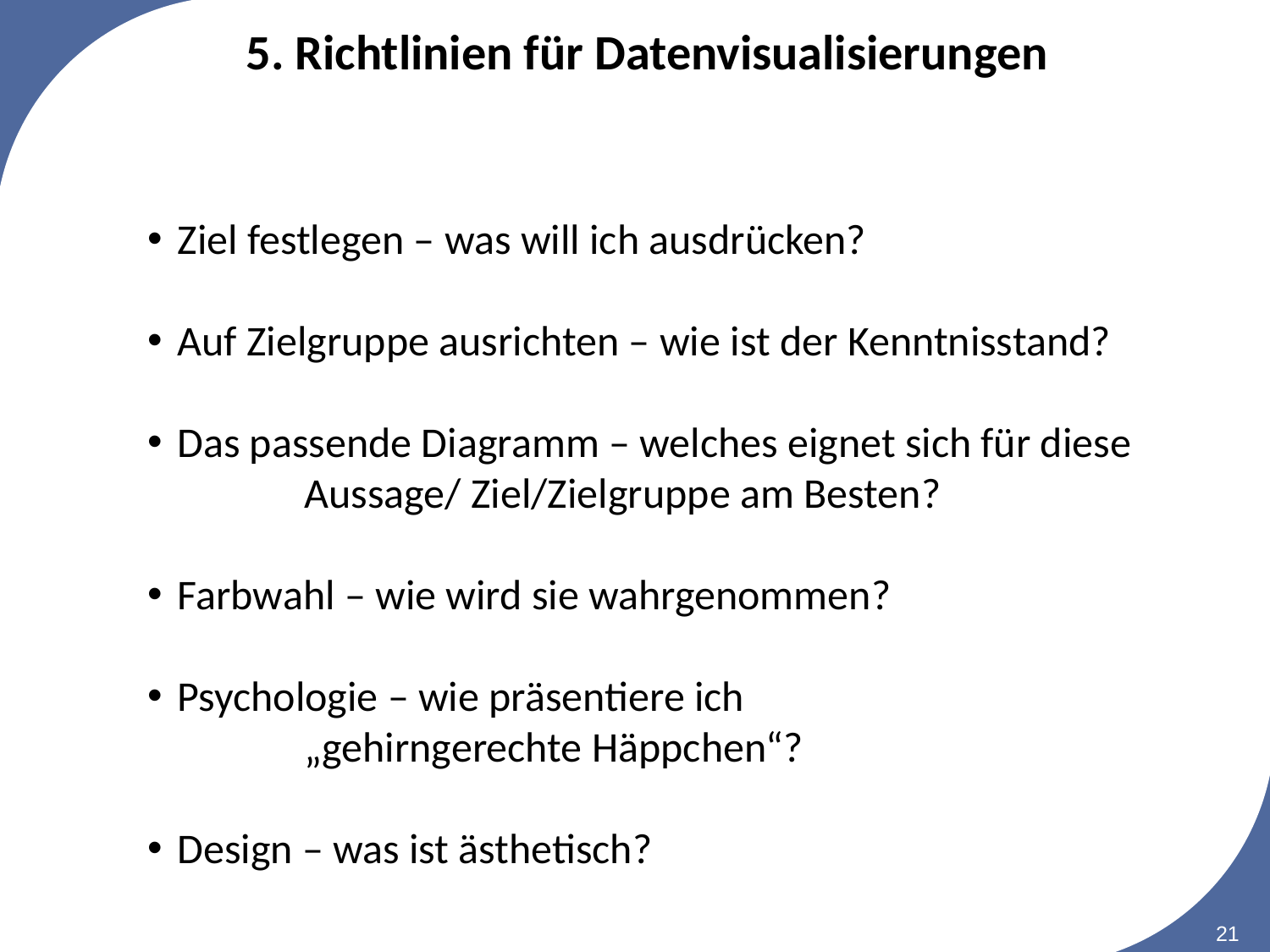

# 5. Richtlinien für Datenvisualisierungen
Ziel festlegen – was will ich ausdrücken?

Auf Zielgruppe ausrichten – wie ist der Kenntnisstand?

Das passende Diagramm – welches eignet sich für diese 	Aussage/ Ziel/Zielgruppe am Besten?

Farbwahl – wie wird sie wahrgenommen?

Psychologie – wie präsentiere ich
	„gehirngerechte Häppchen“?

Design – was ist ästhetisch?